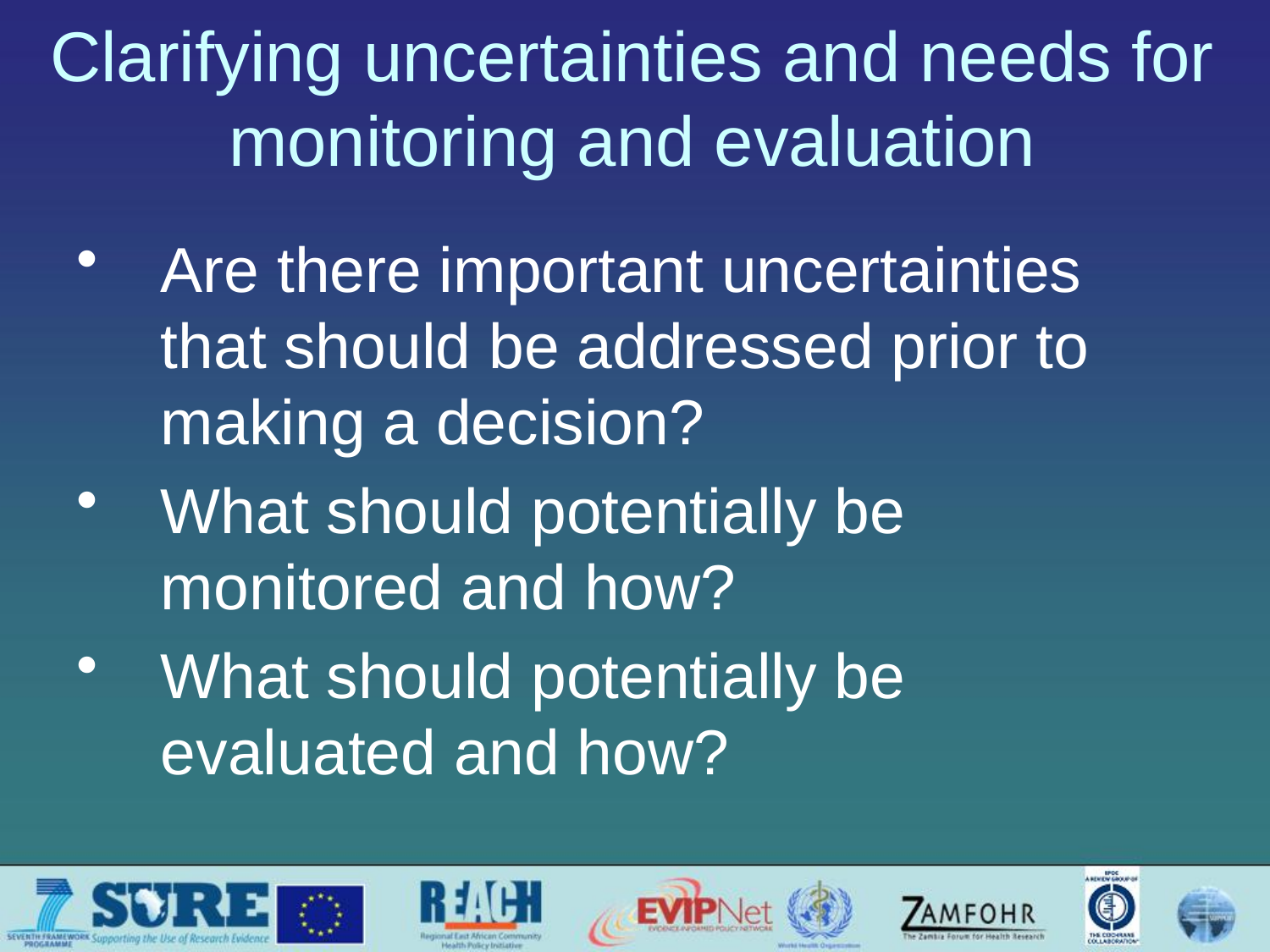

# Clarifying uncertainties and needs for monitoring and evaluation
Are there important uncertainties that should be addressed prior to making a decision?
What should potentially be monitored and how?
What should potentially be evaluated and how?